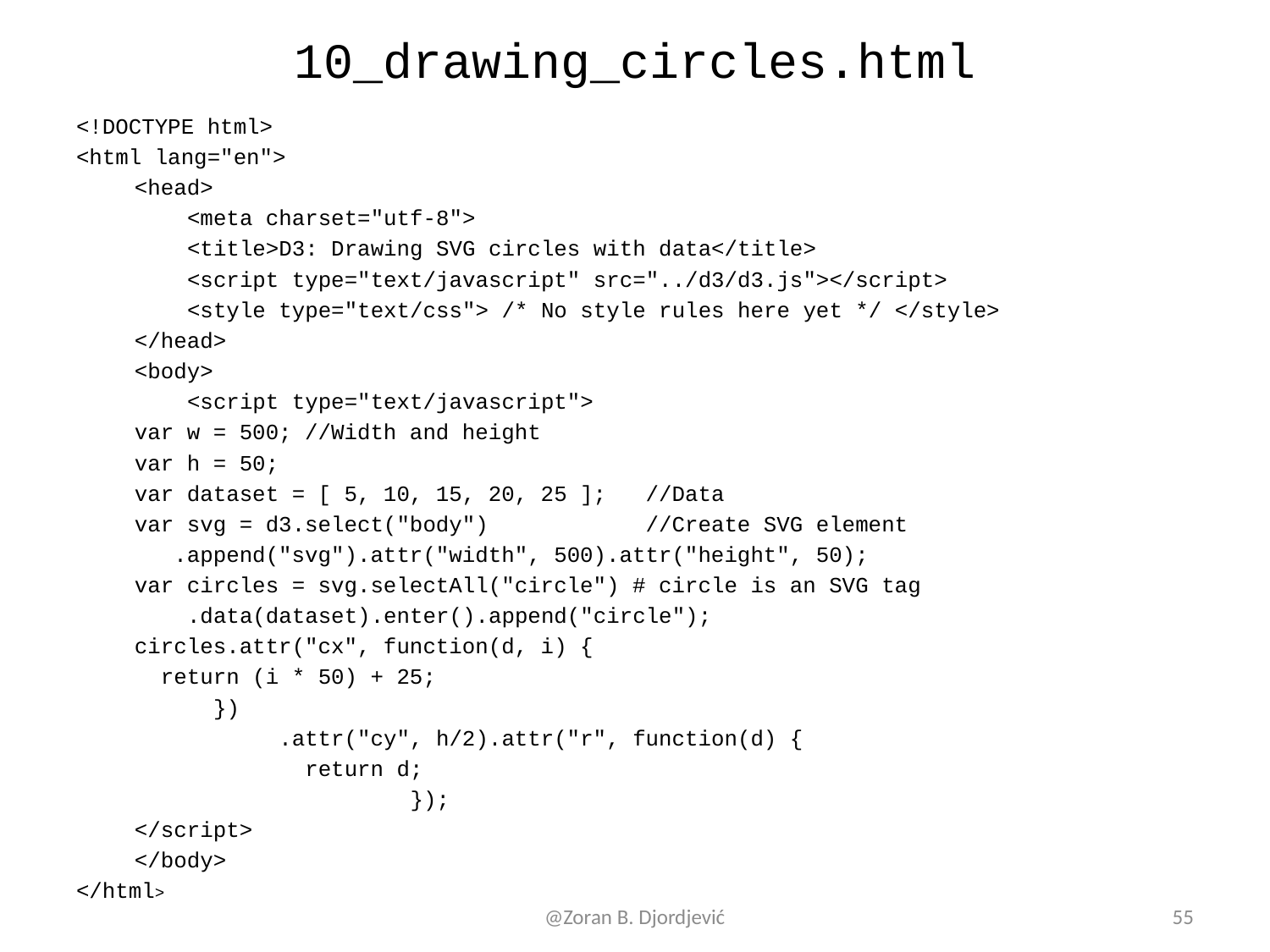

# 10_drawing_circles.html
<!DOCTYPE html>
<html lang="en">
	<head>
	    <meta charset="utf-8">
	    <title>D3: Drawing SVG circles with data</title>
	    <script type="text/javascript" src="../d3/d3.js"></script>
	    <style type="text/css"> /* No style rules here yet */ </style>
	</head>
	<body>
	    <script type="text/javascript">
		var w = 500; //Width and height
		var h = 50;
		var dataset = [ 5, 10, 15, 20, 25 ];   //Data
		var svg = d3.select("body")            //Create SVG element
		   .append("svg").attr("width", 500).attr("height", 50);
		var circles = svg.selectAll("circle") # circle is an SVG tag
			    .data(dataset).enter().append("circle");
		circles.attr("cx", function(d, i) {
			  return (i * 50) + 25;
			      })
		           .attr("cy", h/2).attr("r", function(d) {
			             return d;
		                     });
		</script>
	</body>
</html>

@Zoran B. Djordjević
55